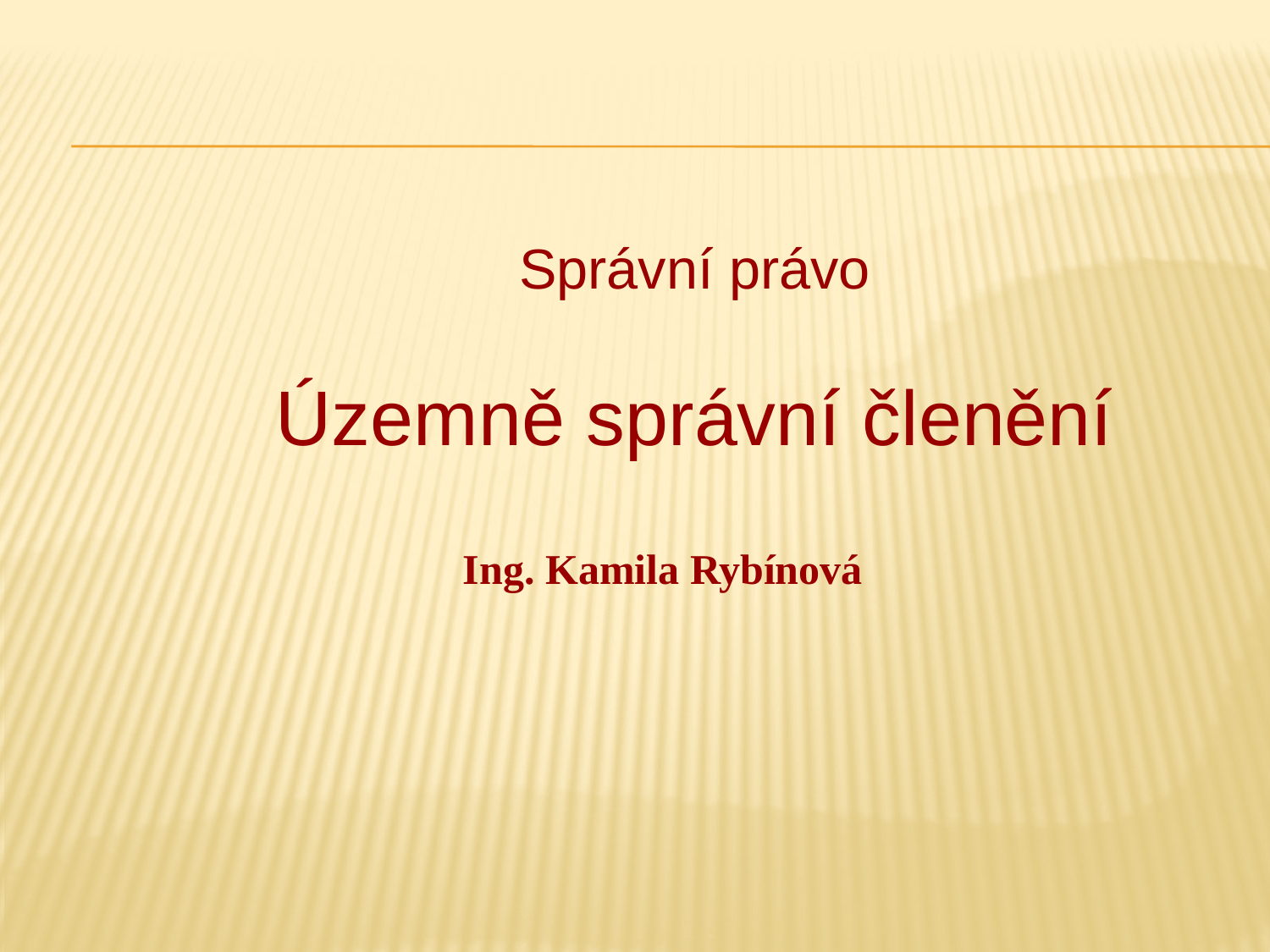

Správní právo

Územně správní členění

Ing. Kamila Rybínová